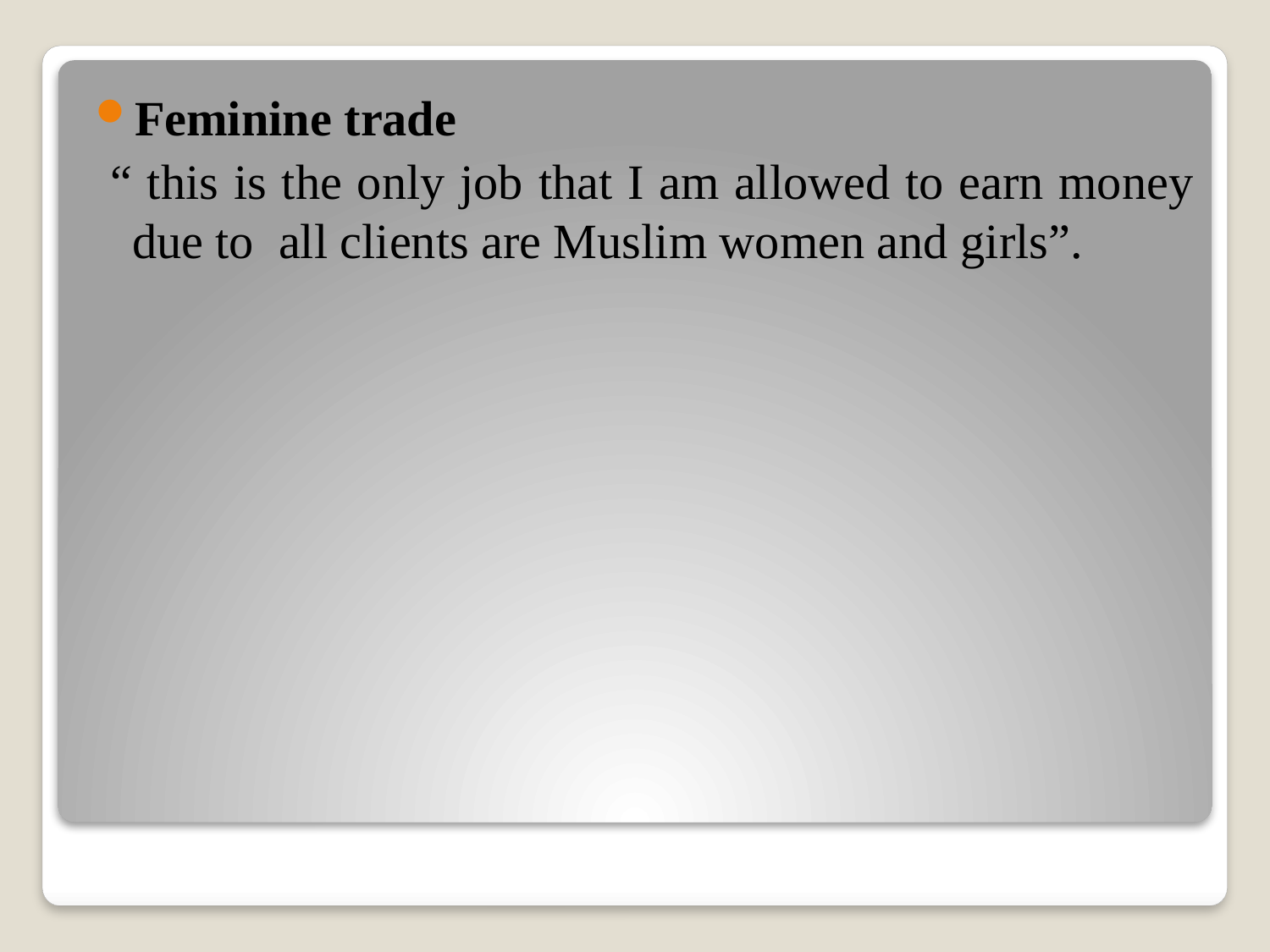

Feminine trade
 “ this is the only job that I am allowed to earn money due to  all clients are Muslim women and girls”.